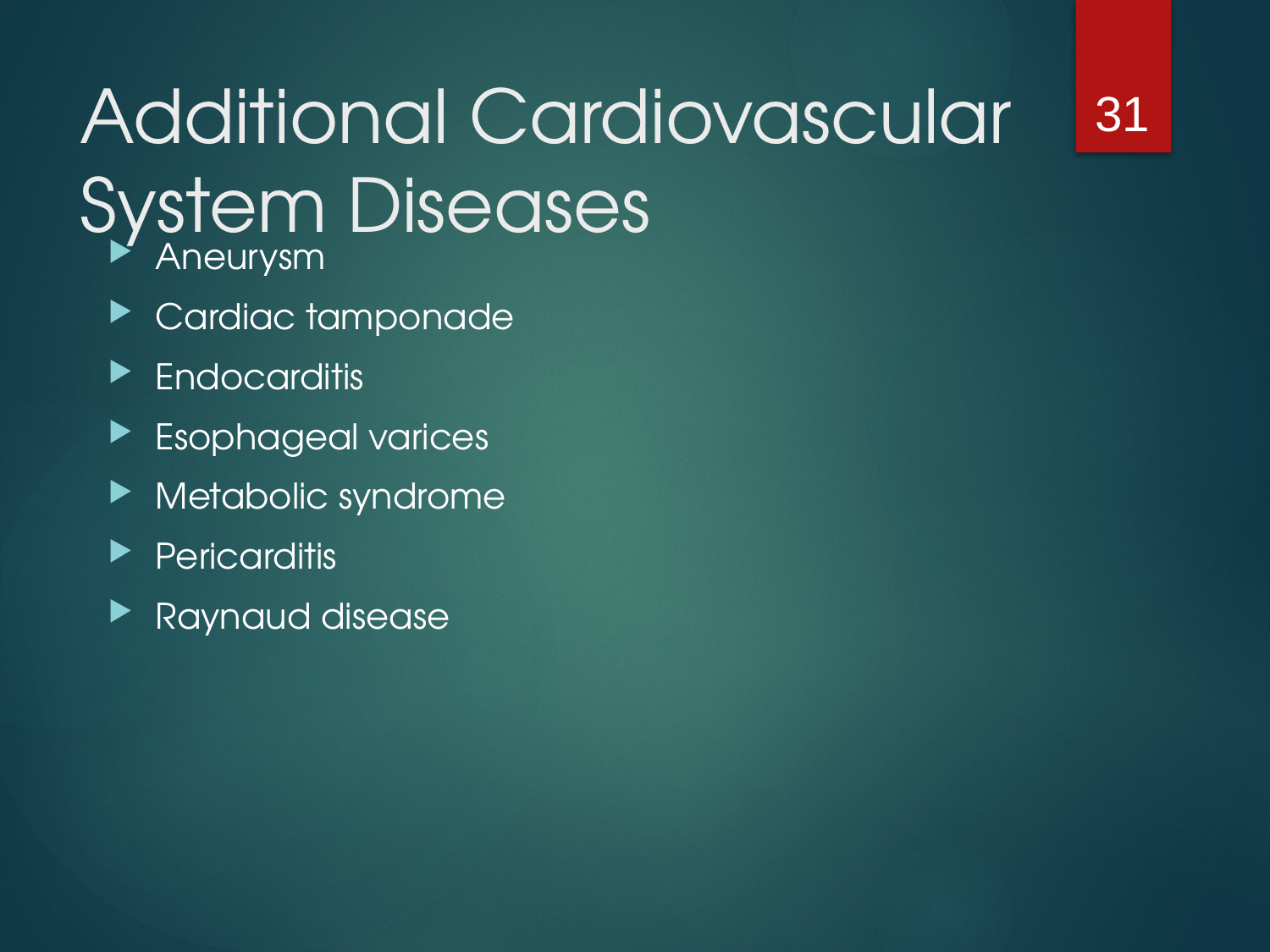

31
# Additional Cardiovascular System Diseases
Aneurysm
Cardiac tamponade
Endocarditis
Esophageal varices
Metabolic syndrome
Pericarditis
Raynaud disease